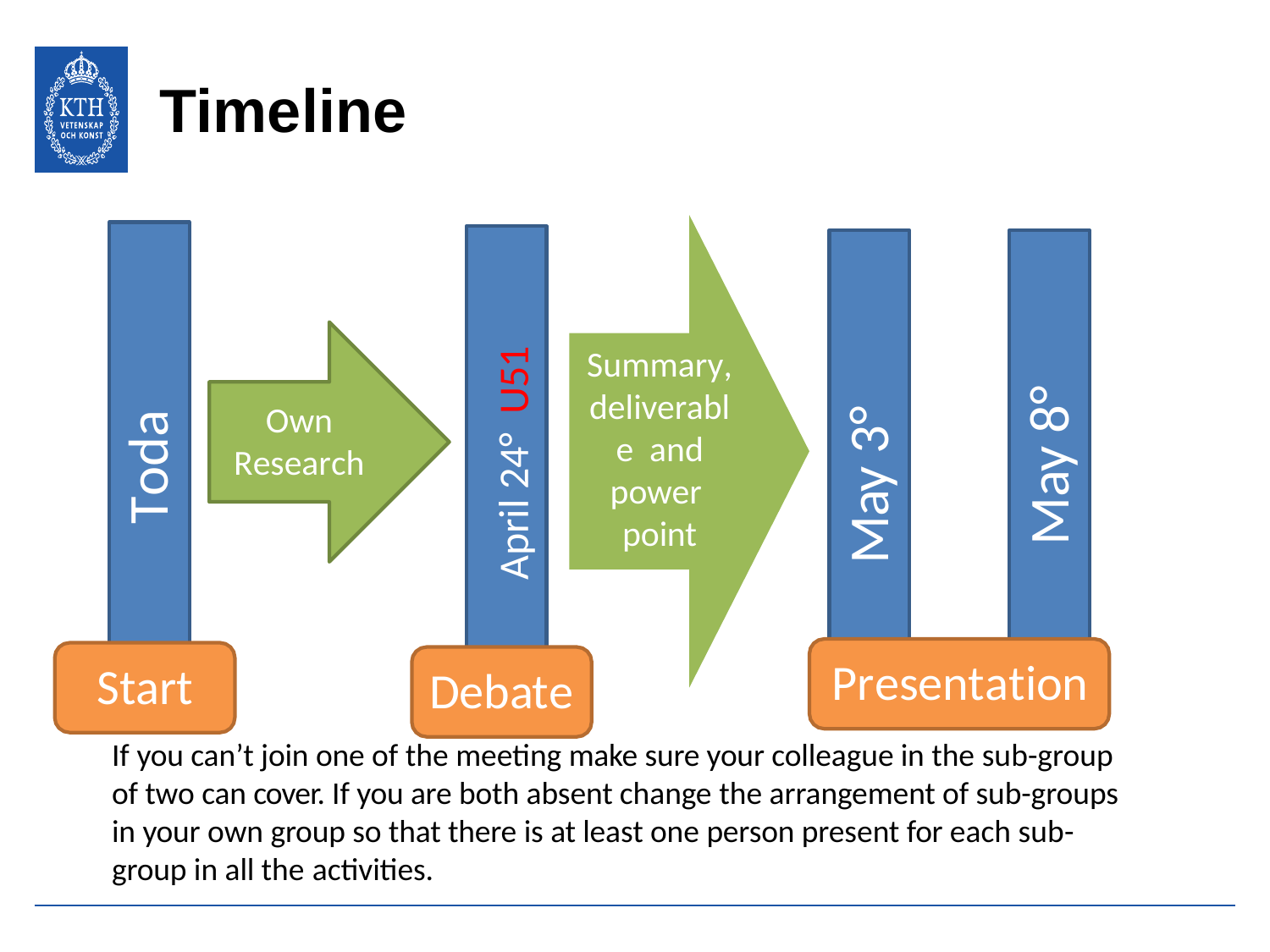

# Timeline

April 24°  U51
Summary, deliverable  and power  point
May 8°
May 3°
Today
Own
Research

Presentation
Start
Debate
If you can’t join one of the meeting make sure your colleague in the sub-group  of two can cover. If you are both absent change the arrangement of sub-groups  in your own group so that there is at least one person present for each sub-  group in all the activities.